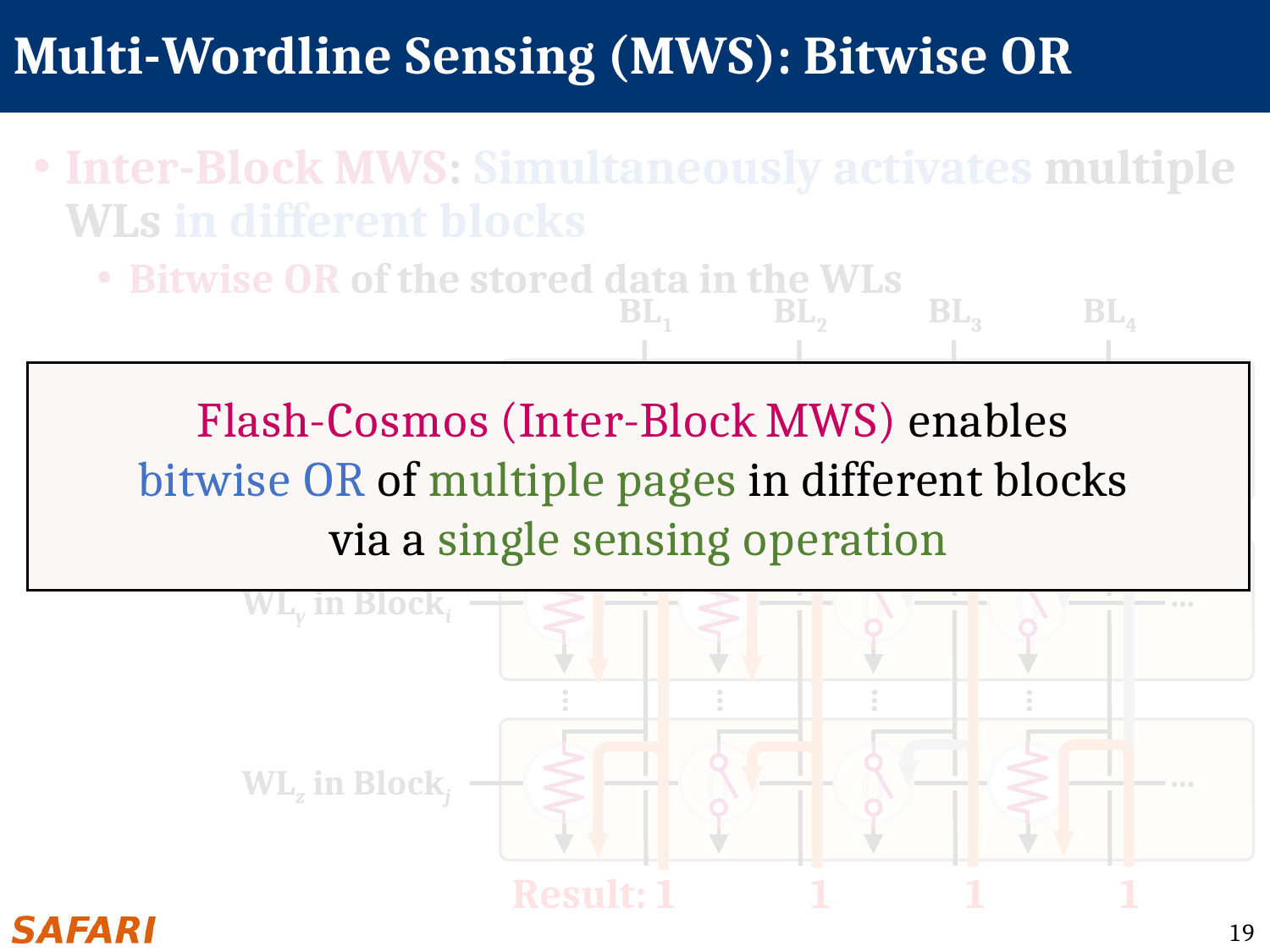

# Multi-Wordline Sensing (MWS): Bitwise OR

Inter-Block MWS: Simultaneously activates multiple WLs in different blocks
Bitwise OR of the stored data in the WLs
BL1
BL2
BL3
BL4

Flash-Cosmos (Inter-Block MWS) enables
bitwise OR of multiple pages in different blocks
via a single sensing operation

1
0
1
0
…
WLx in Block1

…
…
…
…

1
1
0
0
…
WLy in Blocki

…
…
…
…

1
0
0
1
…
WLz in Blockj

Result:
1
1
1
1
19